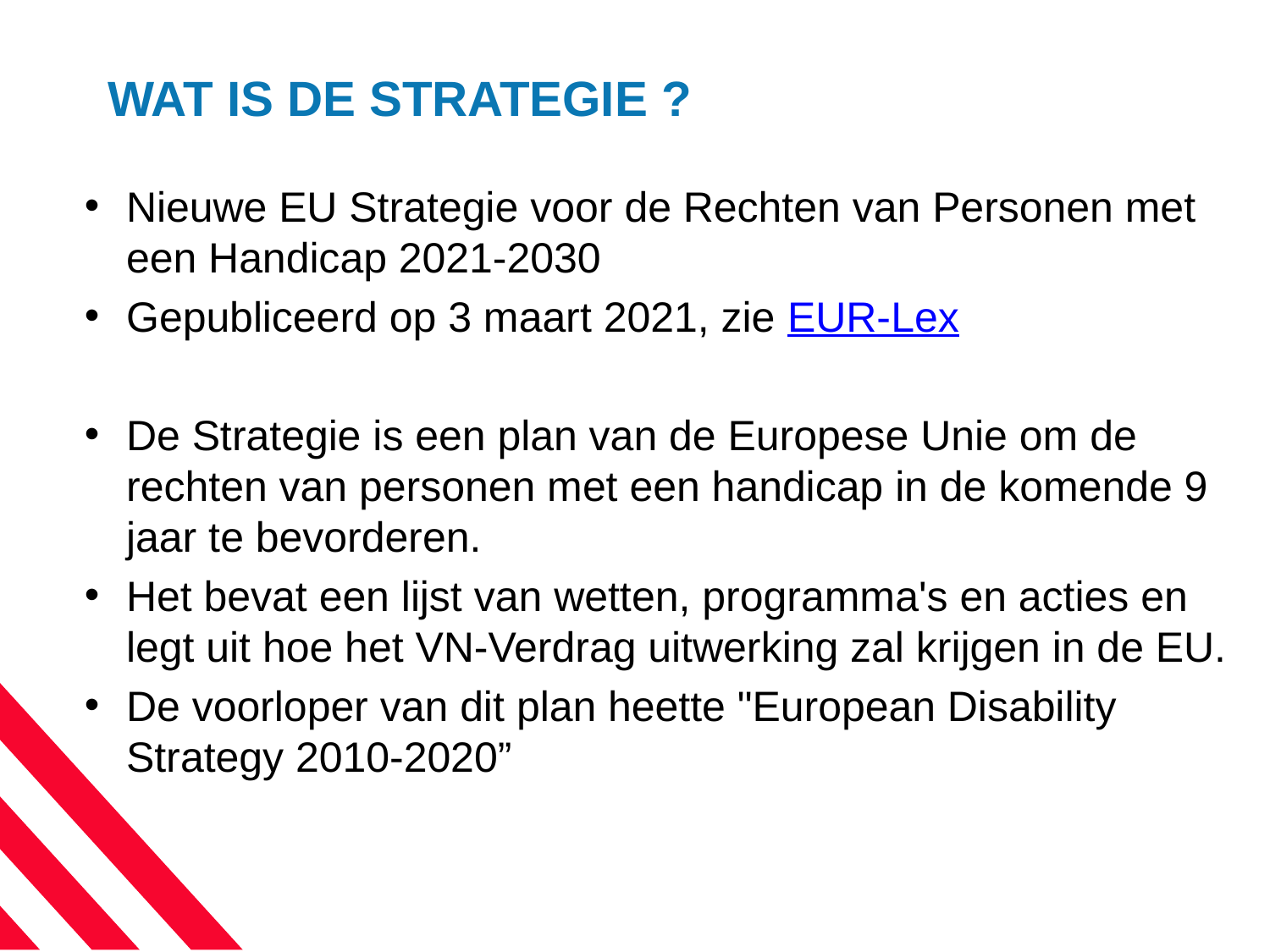

# WAT IS DE STRATEGIE ?
Nieuwe EU Strategie voor de Rechten van Personen met een Handicap 2021-2030
Gepubliceerd op 3 maart 2021, zie EUR-Lex

De Strategie is een plan van de Europese Unie om de rechten van personen met een handicap in de komende 9 jaar te bevorderen.
Het bevat een lijst van wetten, programma's en acties en legt uit hoe het VN-Verdrag uitwerking zal krijgen in de EU.
De voorloper van dit plan heette "European Disability Strategy 2010-2020”